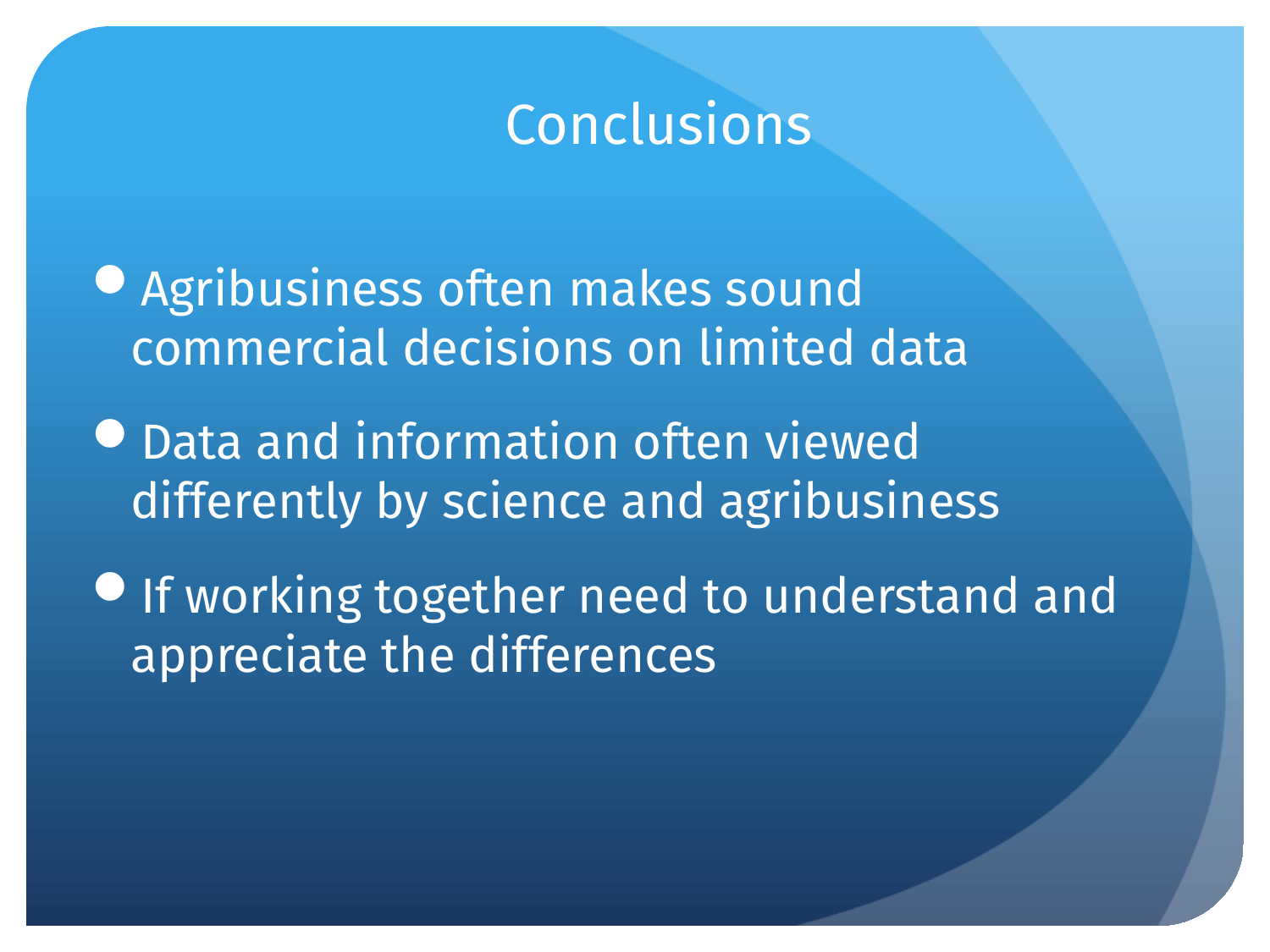

Conclusions
Agribusiness often makes sound commercial decisions on limited data
Data and information often viewed differently by science and agribusiness
If working together need to understand and appreciate the differences